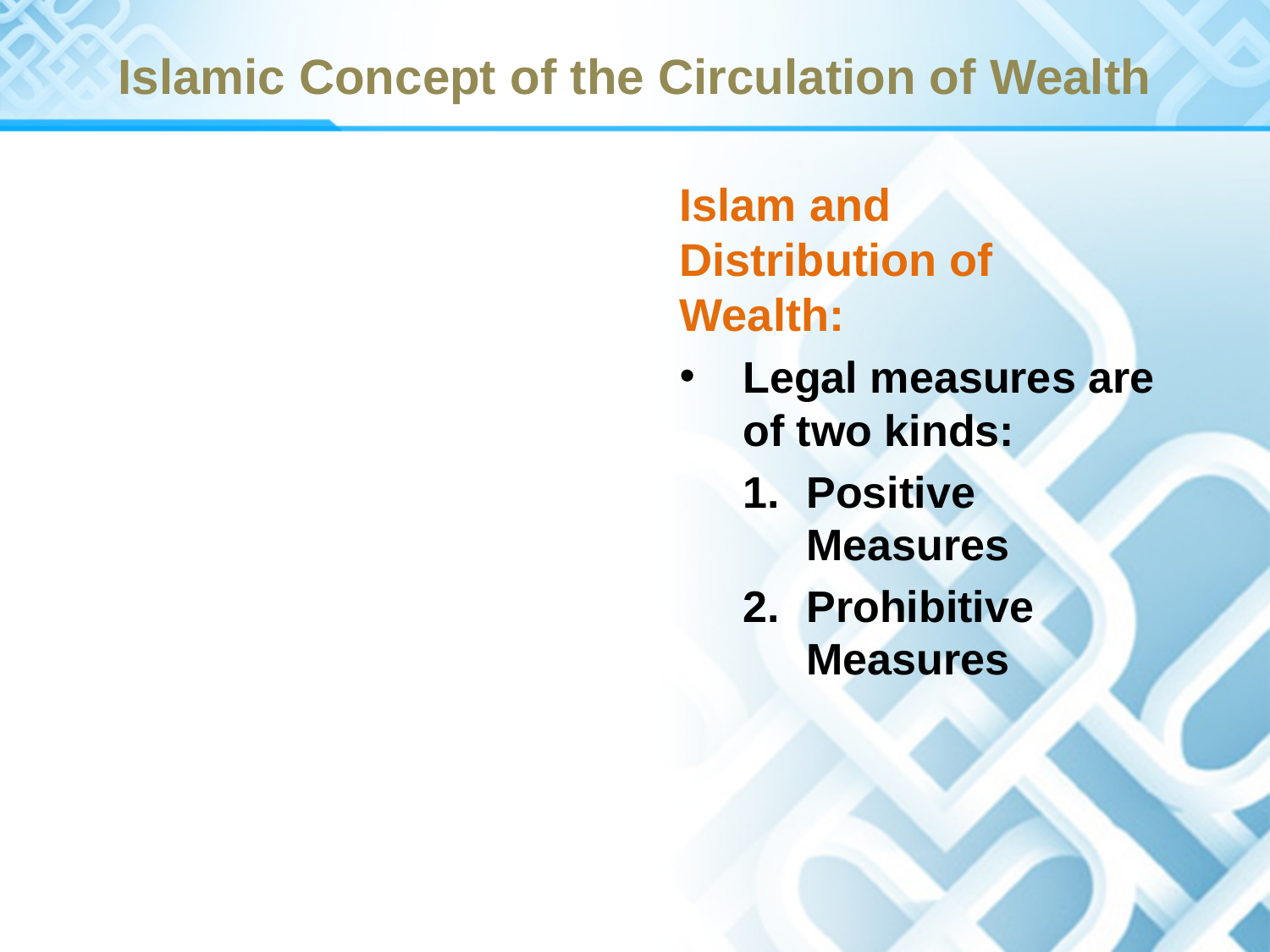

# Islamic Concept of the Circulation of Wealth
Islam and  Distribution of Wealth:
Legal measures are of two kinds:
Positive Measures
Prohibitive Measures